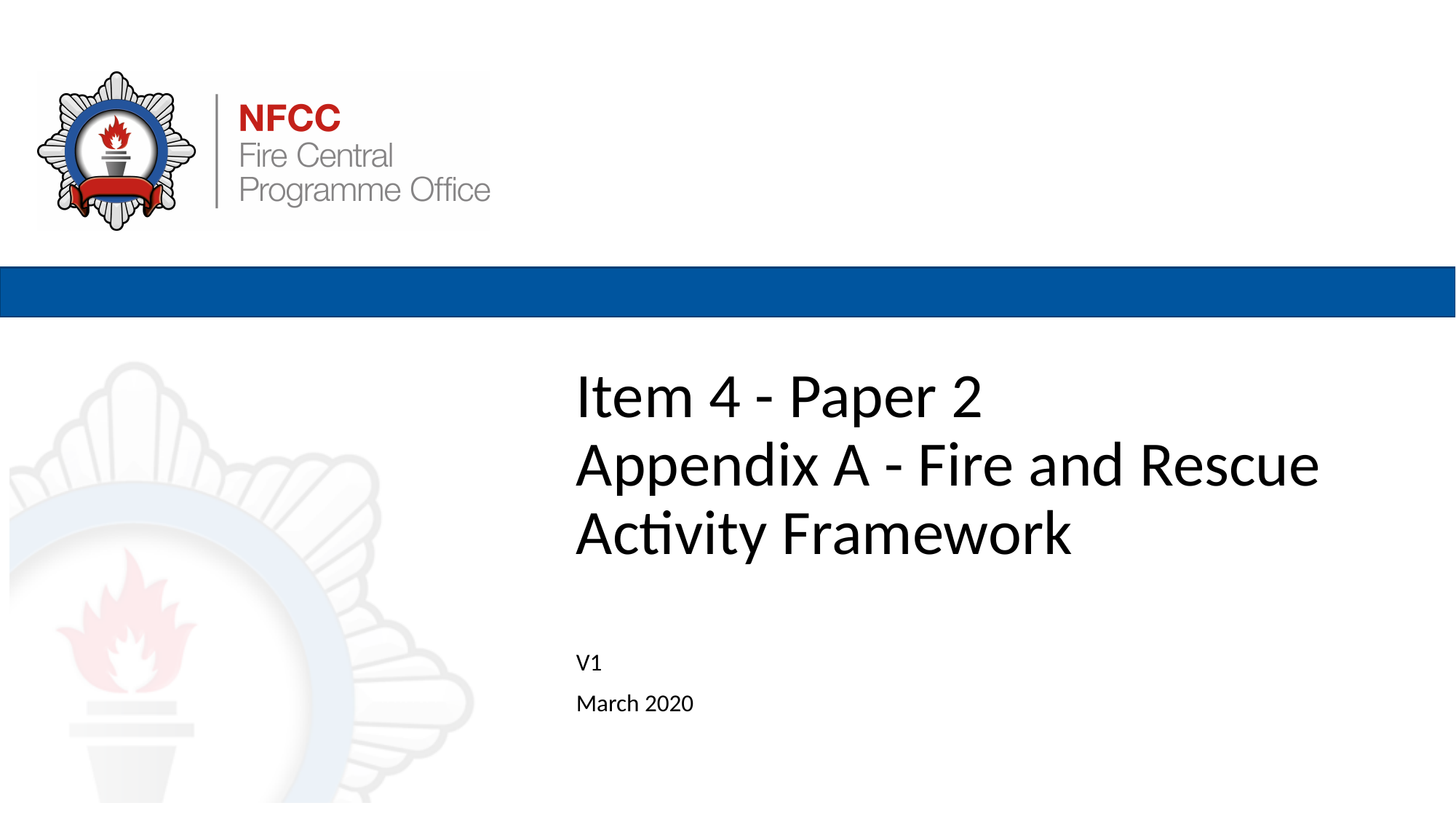

# Item 4 - Paper 2 Appendix A - Fire and Rescue Activity Framework
V1
March 2020